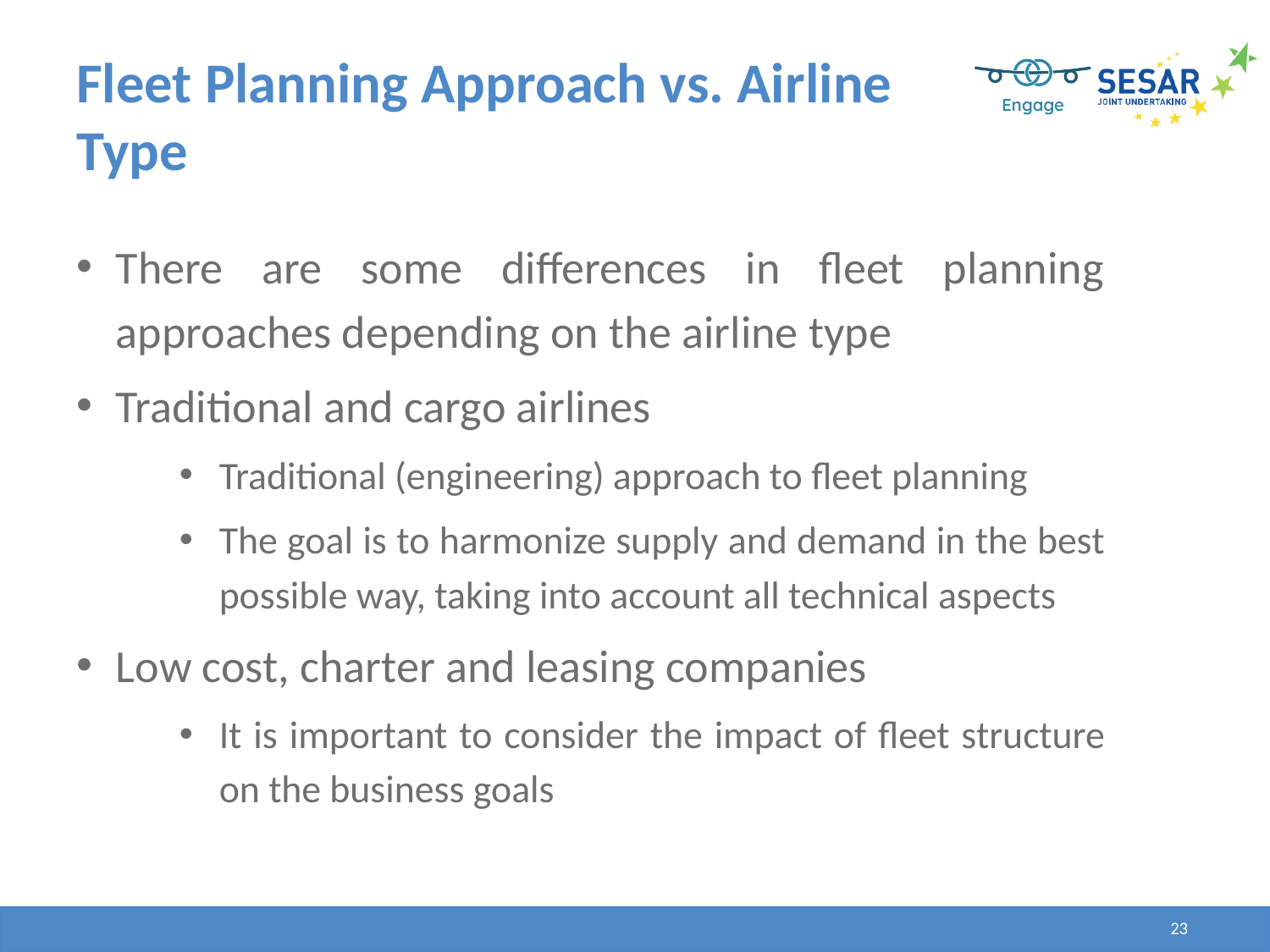

# Fleet Planning Approach vs. Airline Type
There are some differences in fleet planning approaches depending on the airline type
Traditional and cargo airlines
Traditional (engineering) approach to fleet planning
The goal is to harmonize supply and demand in the best possible way, taking into account all technical aspects
Low cost, charter and leasing companies
It is important to consider the impact of fleet structure on the business goals

23